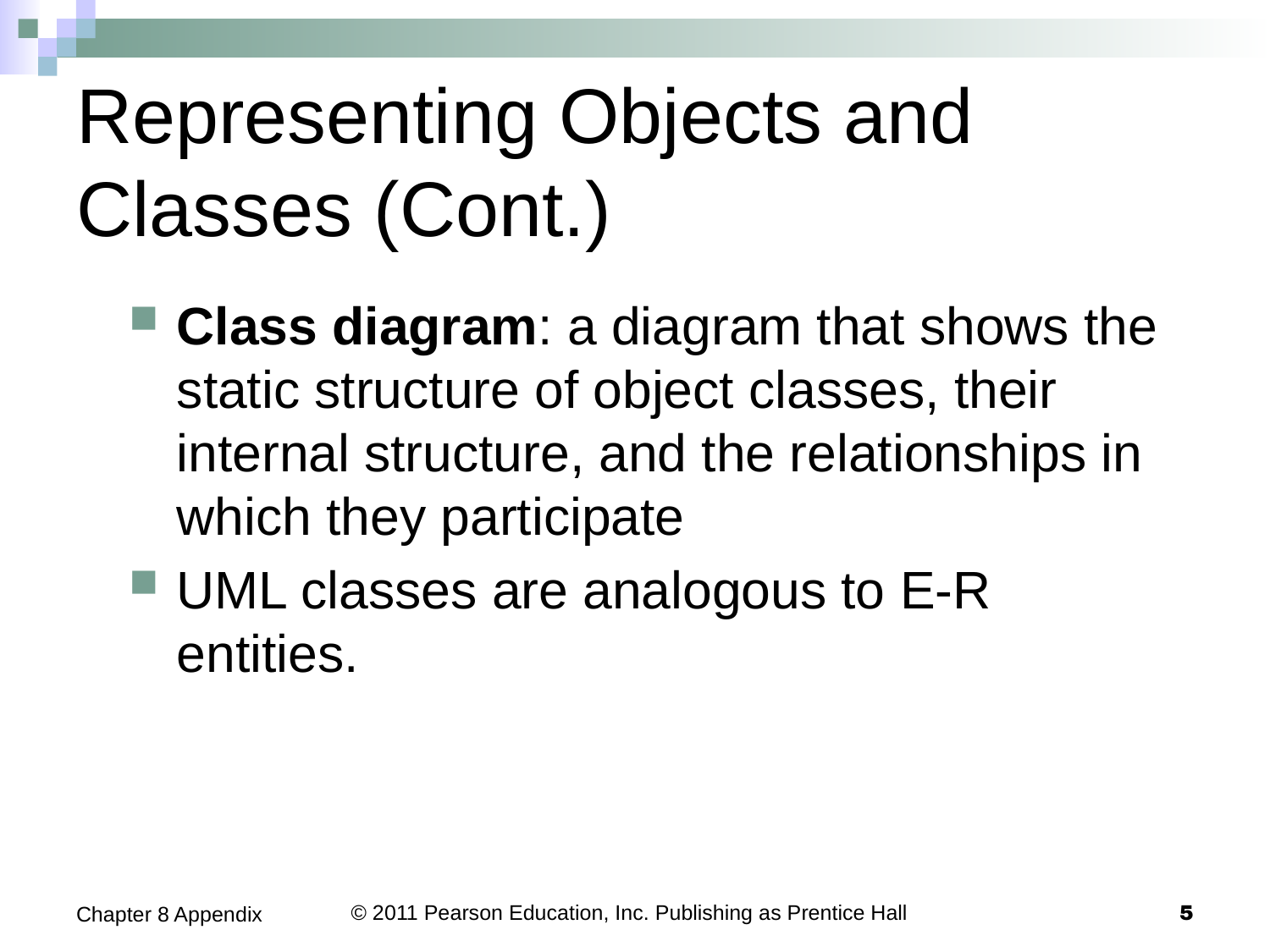

# Representing Objects and Classes (Cont.)
Class diagram: a diagram that shows the static structure of object classes, their internal structure, and the relationships in which they participate
UML classes are analogous to E-R entities.
Chapter 8 Appendix
© 2011 Pearson Education, Inc. Publishing as Prentice Hall
5